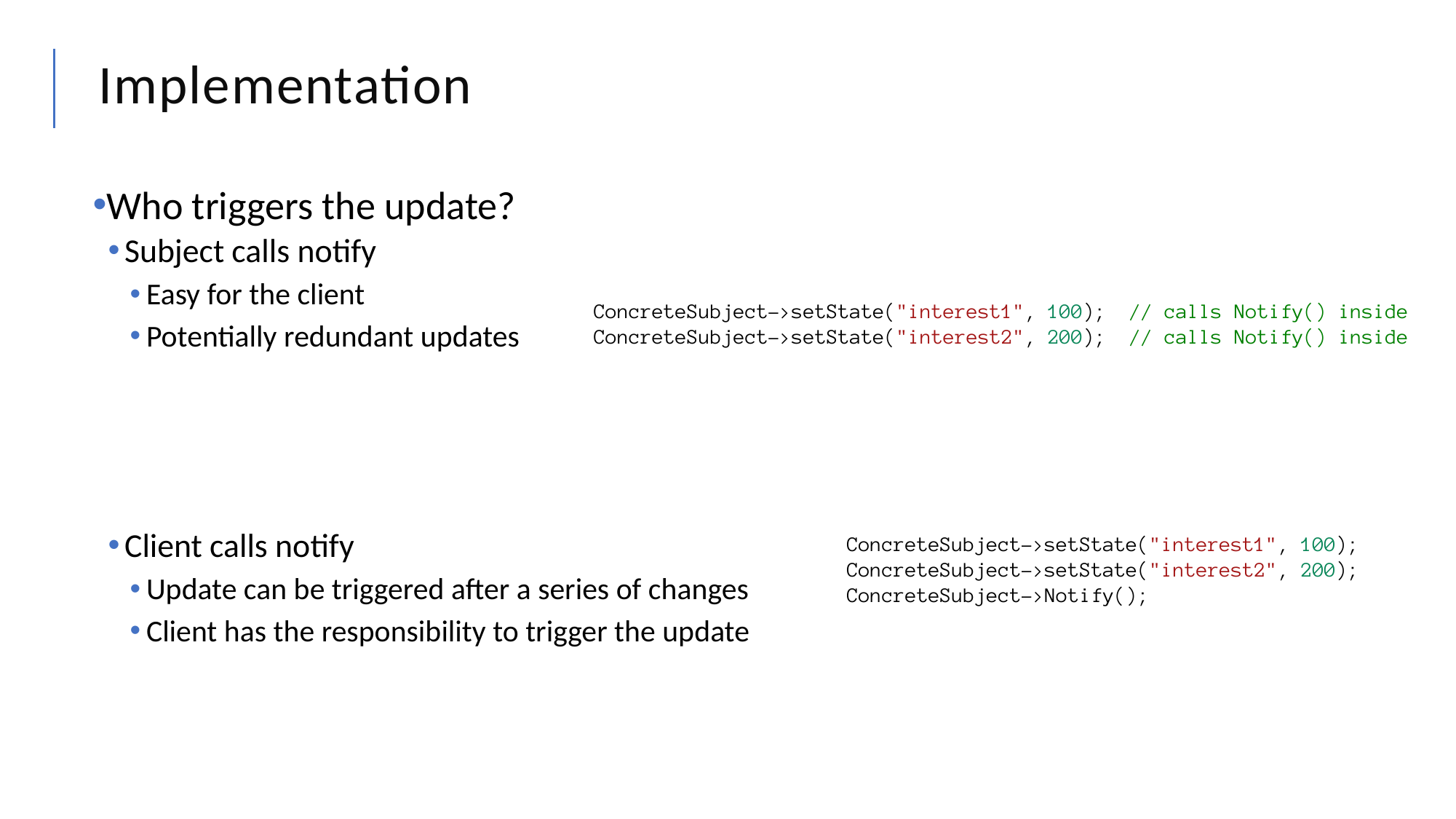

# Implementation
Who triggers the update?
Subject calls notify
Easy for the client
Potentially redundant updates

Client calls notify
Update can be triggered after a series of changes
Client has the responsibility to trigger the update
ConcreteSubject->setState("interest1", 100);  // calls Notify() inside
ConcreteSubject->setState("interest2", 200);  // calls Notify() inside

ConcreteSubject->setState("interest1", 100);
ConcreteSubject->setState("interest2", 200);
ConcreteSubject->Notify();